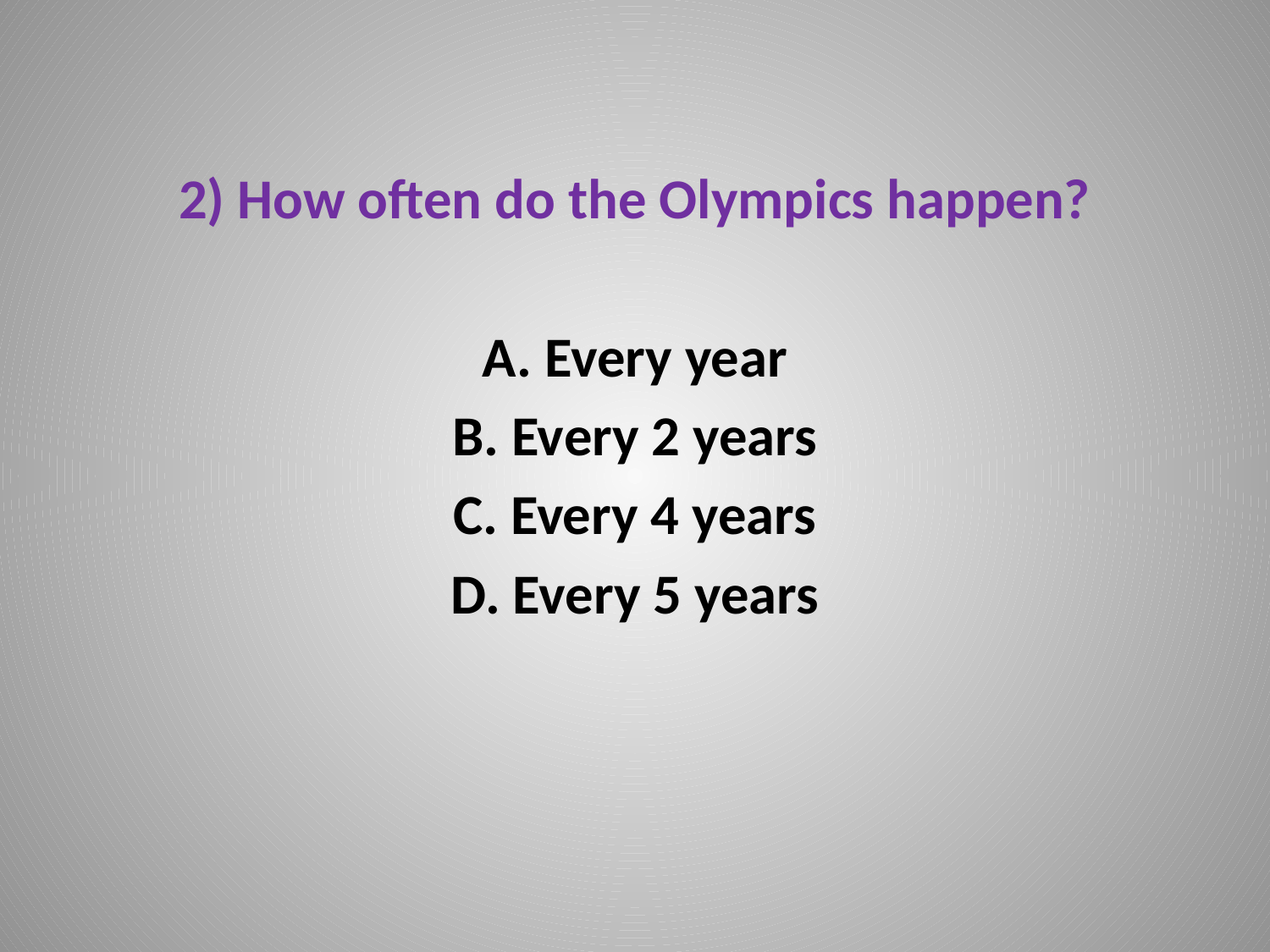

2) How often do the Olympics happen?

A. Every year
B. Every 2 years
C. Every 4 years
D. Every 5 years